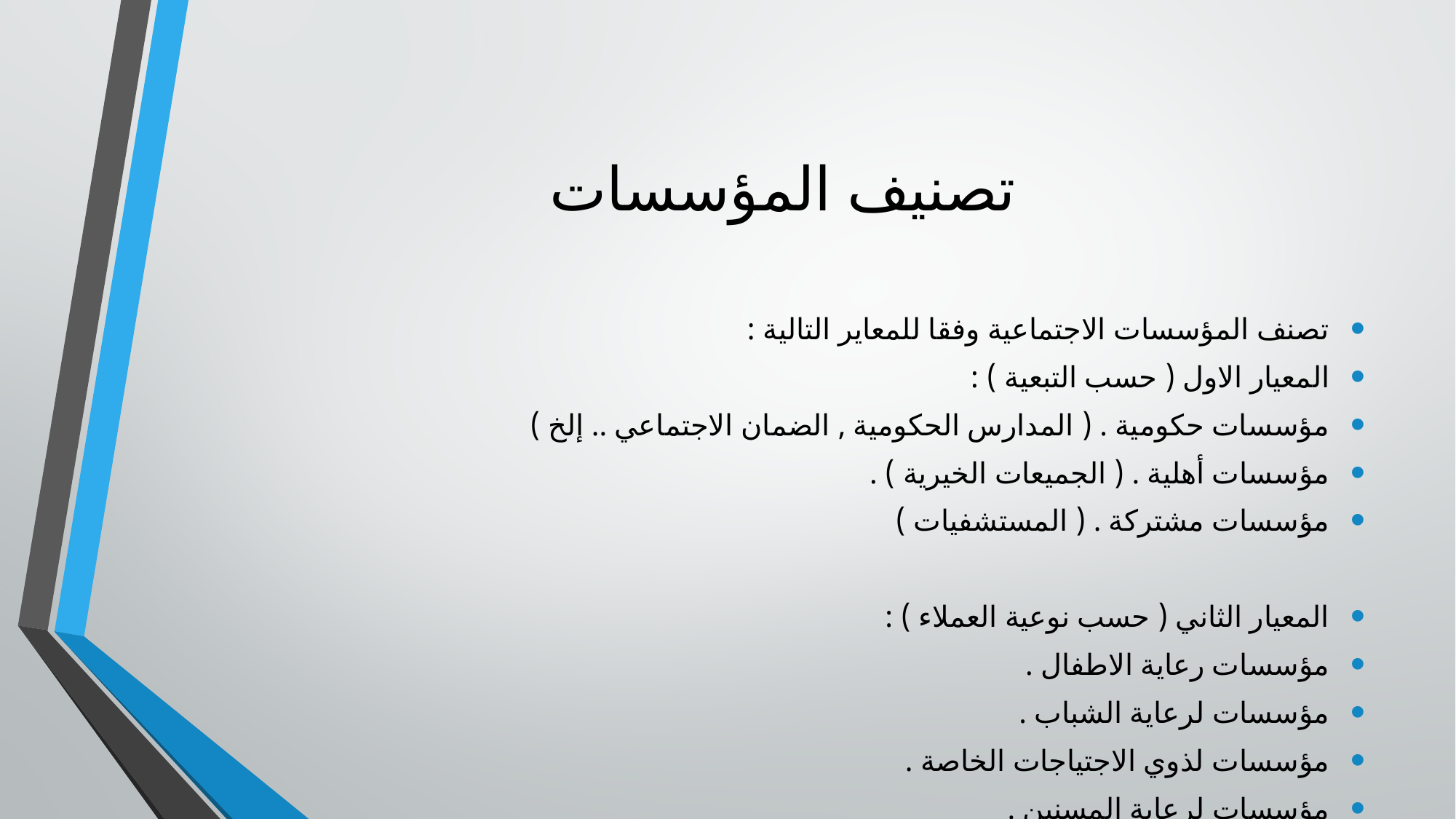

# تصنيف المؤسسات

تصنف المؤسسات الاجتماعية وفقا للمعاير التالية :
المعيار الاول ( حسب التبعية ) :
مؤسسات حكومية . ( المدارس الحكومية , الضمان الاجتماعي .. إلخ )
مؤسسات أهلية . ( الجميعات الخيرية ) .
مؤسسات مشتركة . ( المستشفيات )

المعيار الثاني ( حسب نوعية العملاء ) :
مؤسسات رعاية الاطفال .
مؤسسات لرعاية الشباب .
مؤسسات لذوي الاجتياجات الخاصة .
مؤسسات لرعاية المسنين .